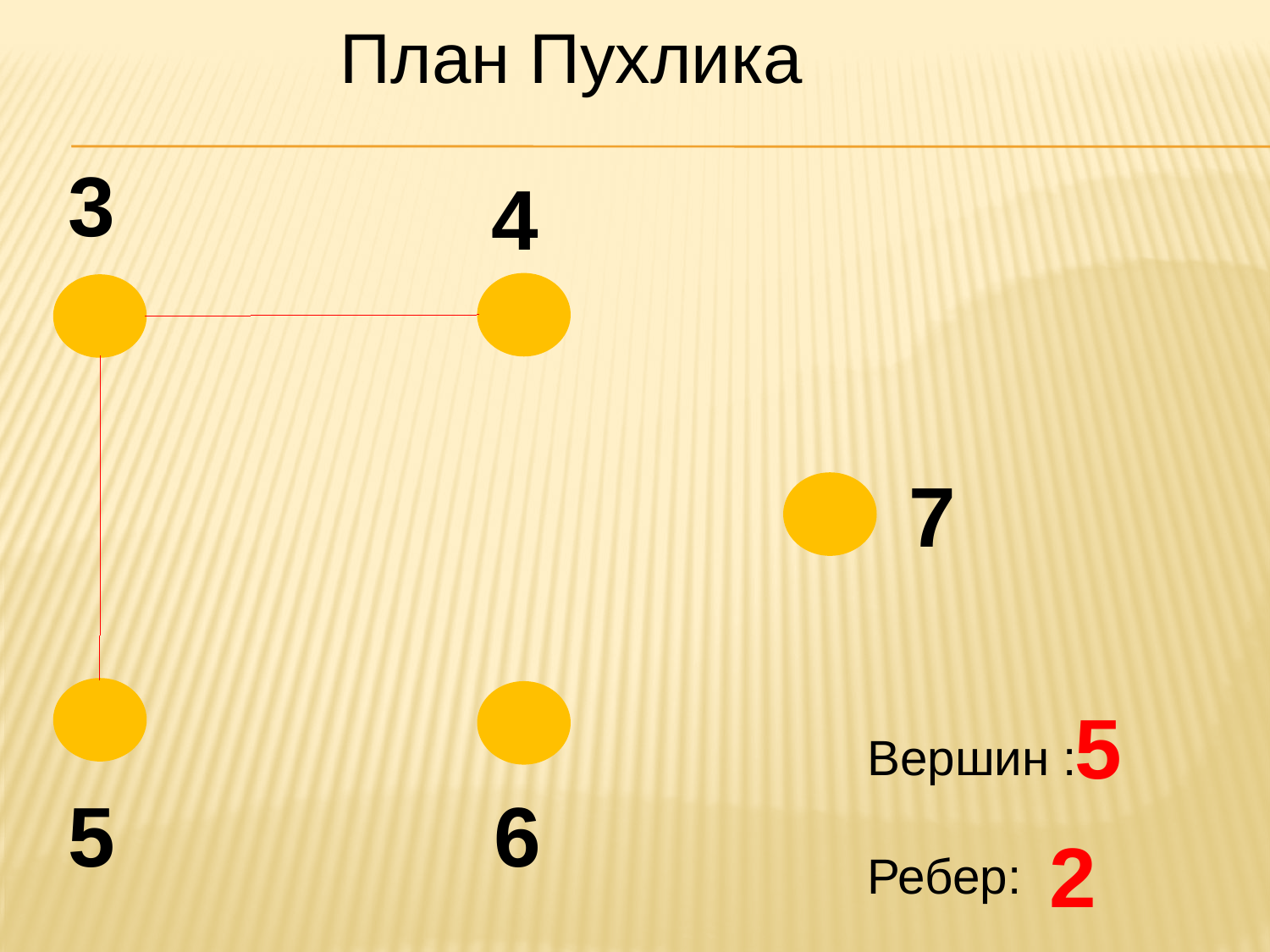

План Пухлика
3
4

7

5
Вершин :

Ребер:
5
6
2